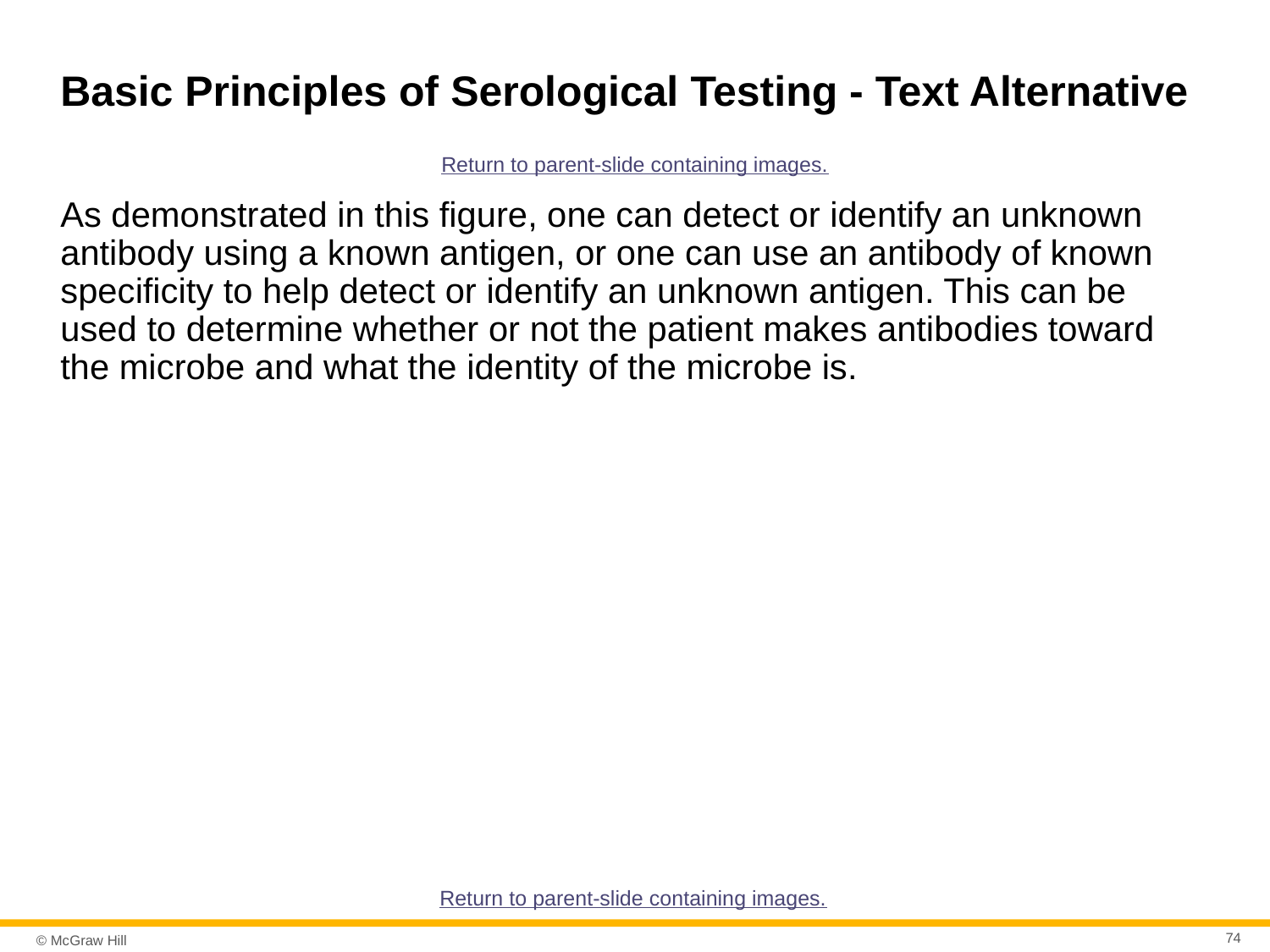

# Basic Principles of Serological Testing - Text Alternative
Return to parent-slide containing images.
As demonstrated in this figure, one can detect or identify an unknown antibody using a known antigen, or one can use an antibody of known specificity to help detect or identify an unknown antigen. This can be used to determine whether or not the patient makes antibodies toward the microbe and what the identity of the microbe is.
Return to parent-slide containing images.